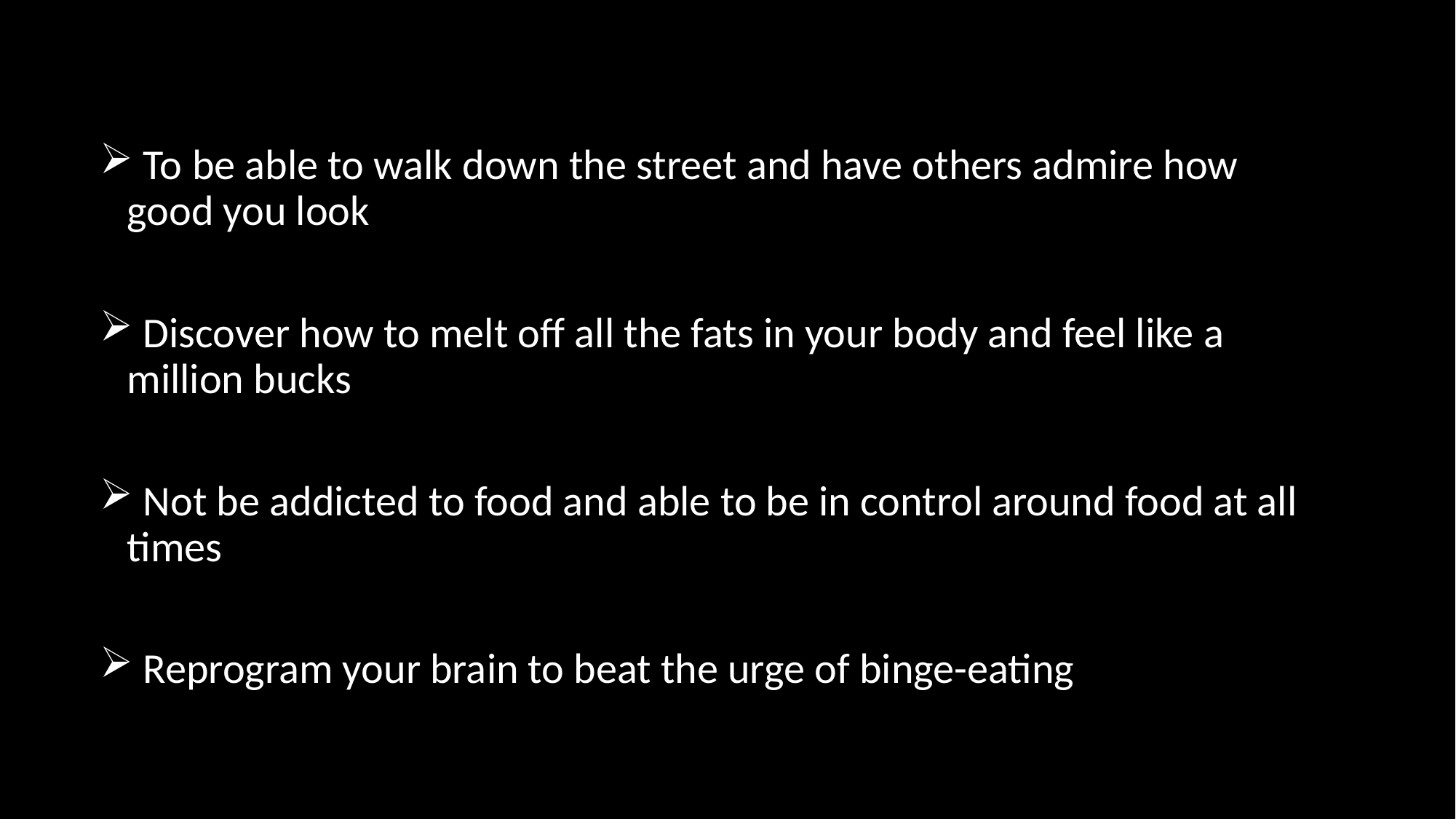

To be able to walk down the street and have others admire how good you look

 Discover how to melt off all the fats in your body and feel like a million bucks

 Not be addicted to food and able to be in control around food at all times

 Reprogram your brain to beat the urge of binge-eating